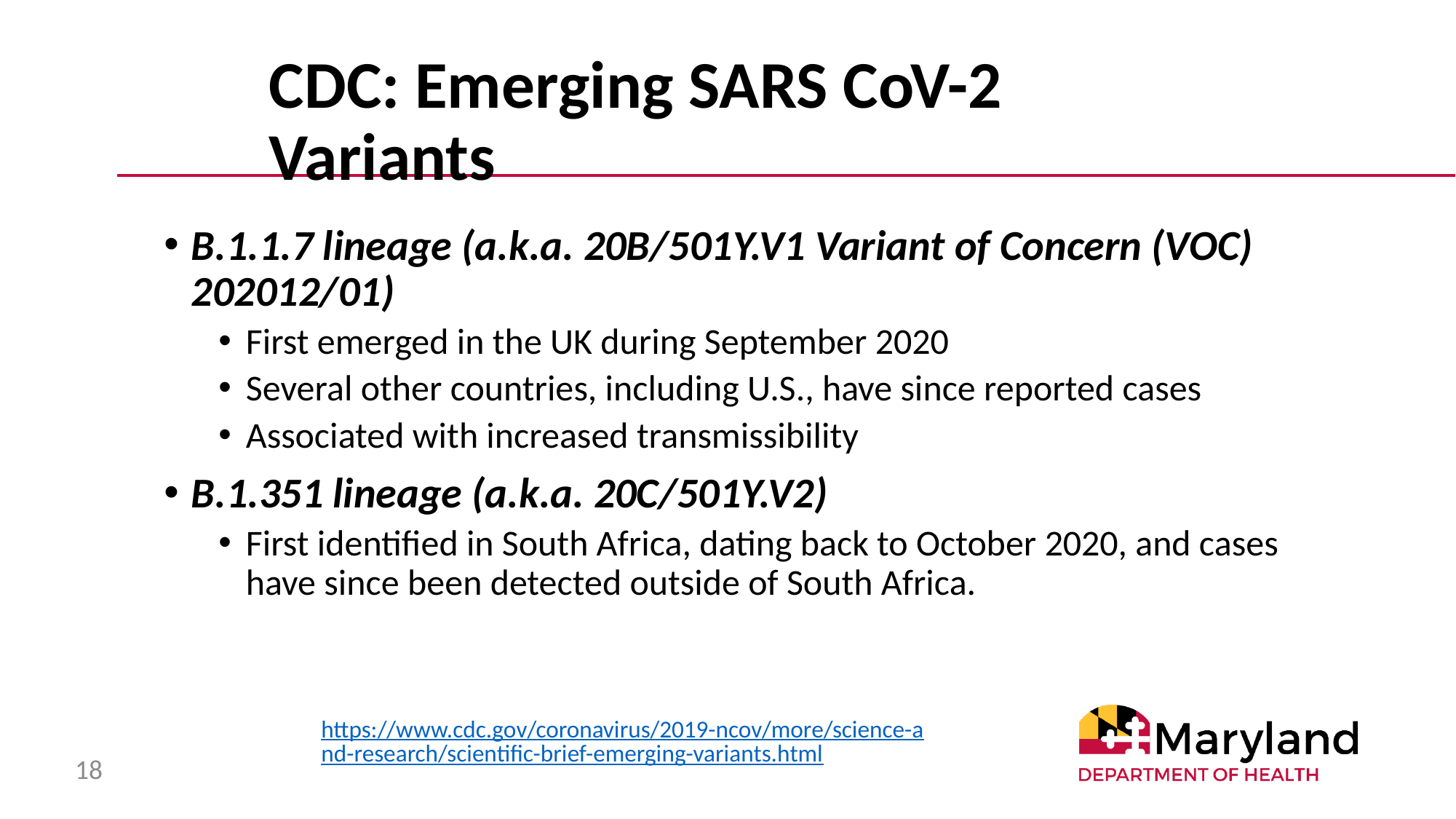

# CDC: Emerging SARS CoV-2 Variants
B.1.1.7 lineage (a.k.a. 20B/501Y.V1 Variant of Concern (VOC) 202012/01)
First emerged in the UK during September 2020
Several other countries, including U.S., have since reported cases
Associated with increased transmissibility
B.1.351 lineage (a.k.a. 20C/501Y.V2)
First identified in South Africa, dating back to October 2020, and cases have since been detected outside of South Africa.
https://www.cdc.gov/coronavirus/2019-ncov/more/science-and-research/scientific-brief-emerging-variants.html

18